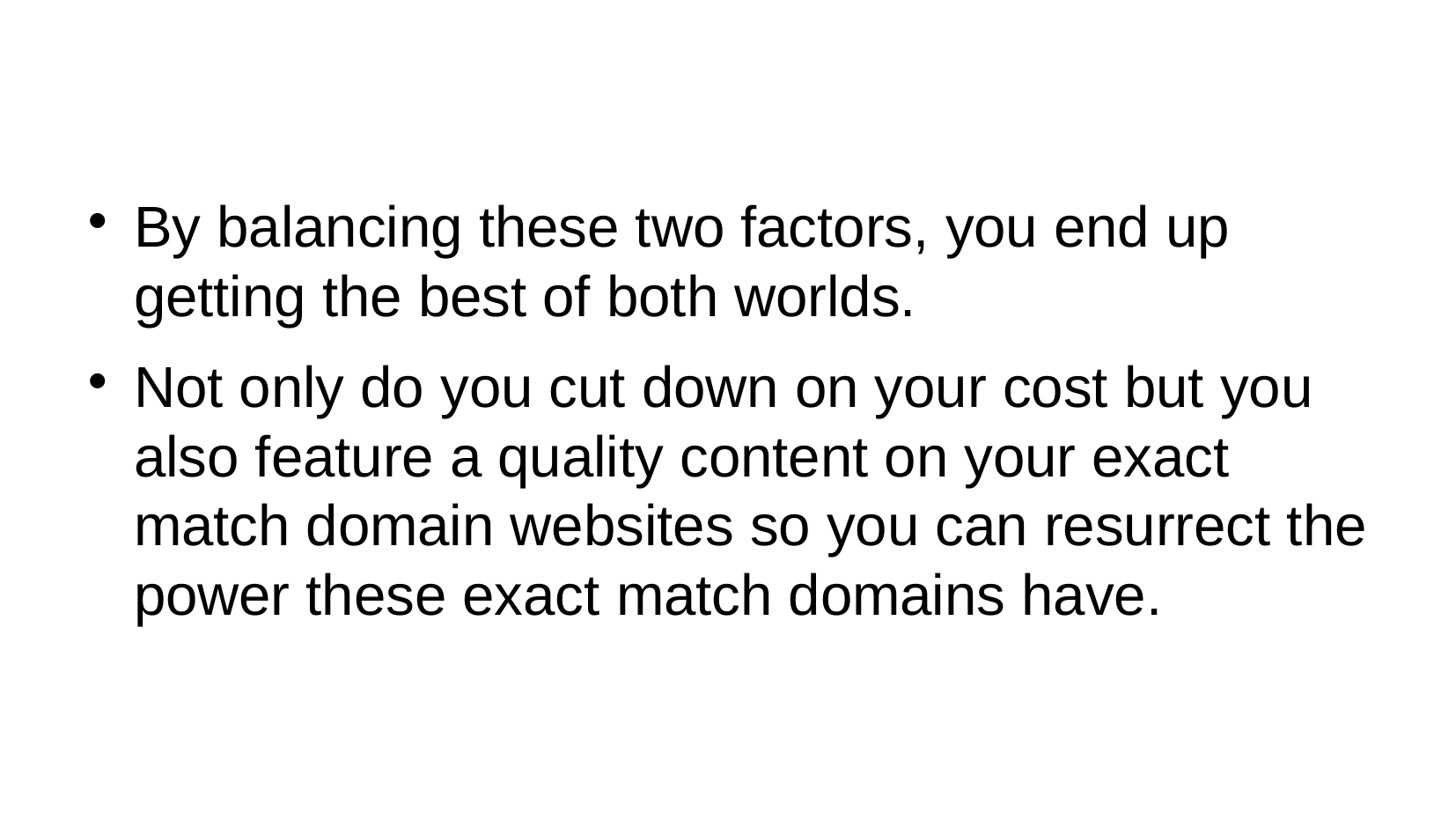

By balancing these two factors, you end up getting the best of both worlds.
Not only do you cut down on your cost but you also feature a quality content on your exact match domain websites so you can resurrect the power these exact match domains have.